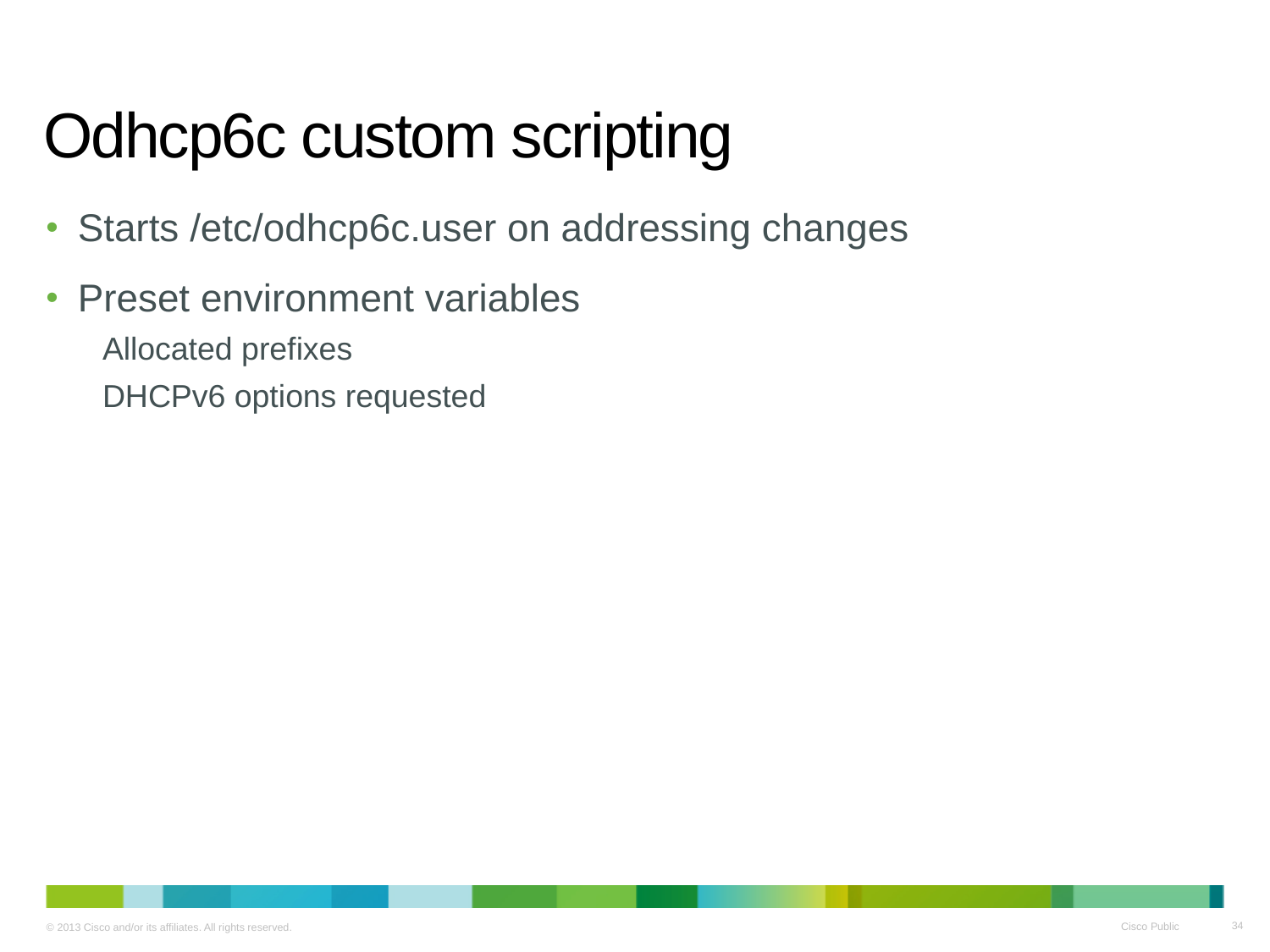

# Odhcp6c custom scripting
Starts /etc/odhcp6c.user on addressing changes
Preset environment variables
Allocated prefixes
DHCPv6 options requested